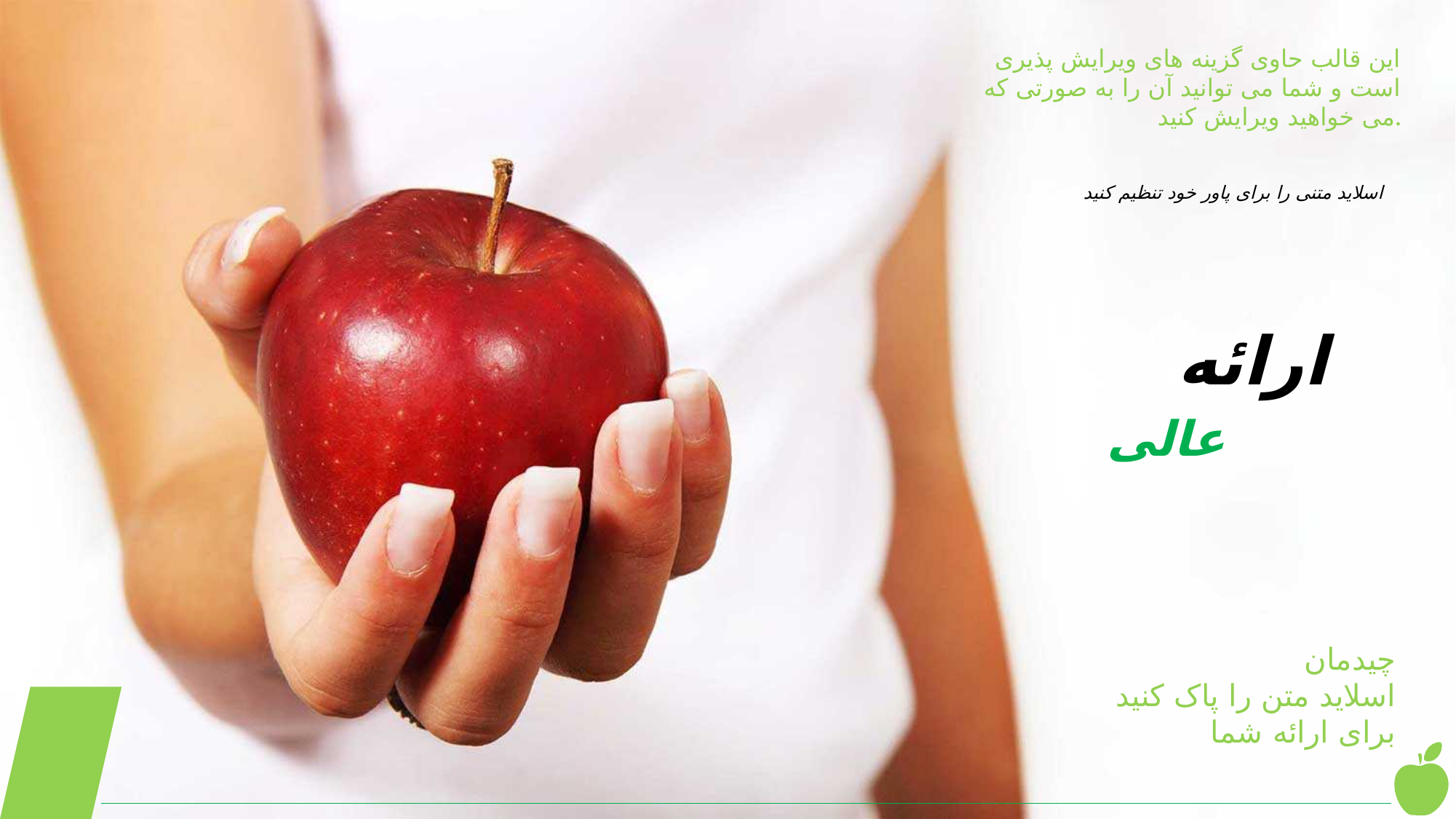

این قالب حاوی گزینه های ویرایش پذیری است و شما می توانید آن را به صورتی که می خواهید ویرایش کنید.
اسلاید متنی را برای پاور خود تنظیم کنید
ارائه
 عالی
چیدمان
اسلاید متن را پاک کنید
برای ارائه شما